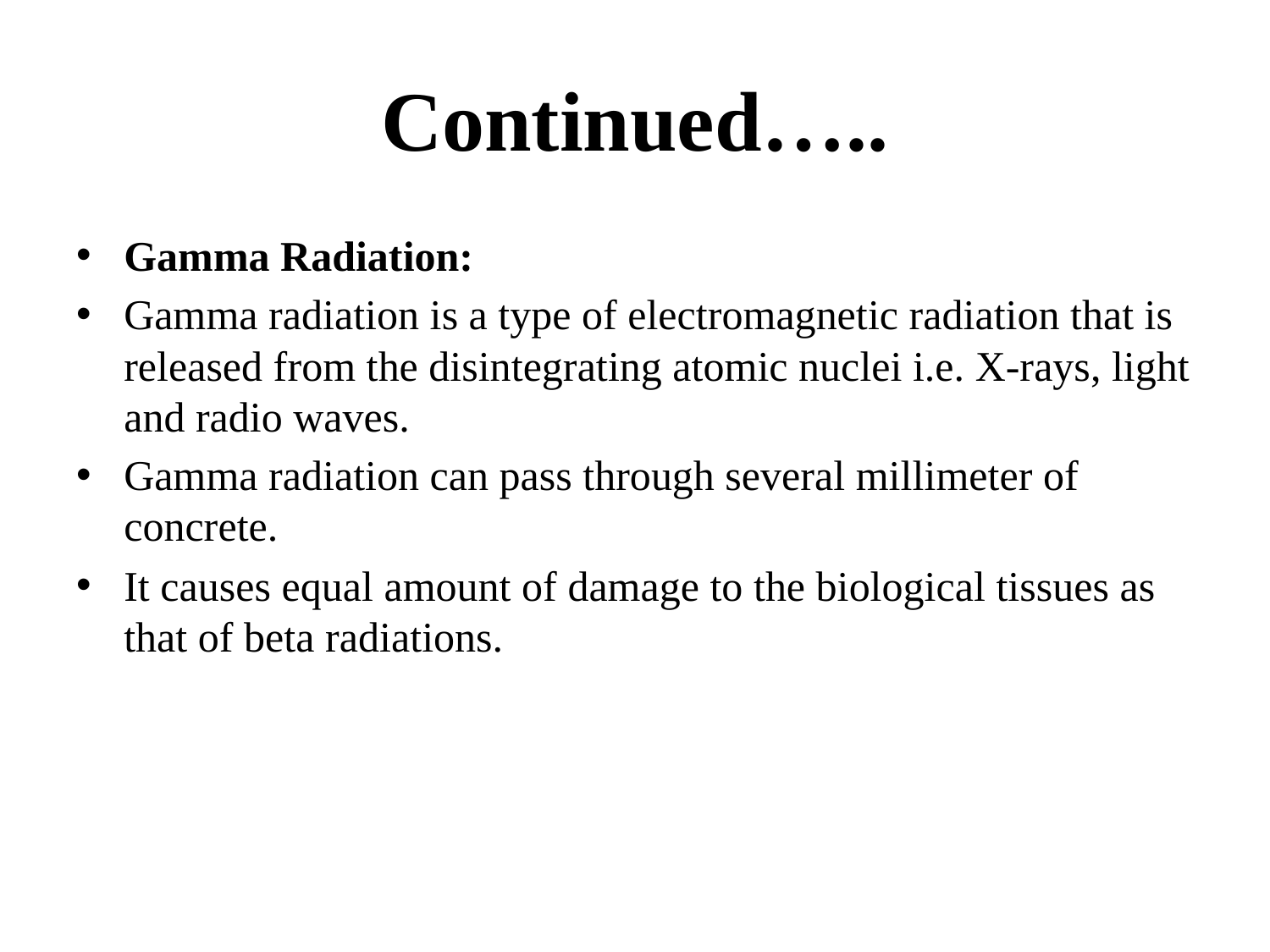

# Continued…..
Gamma Radiation:
Gamma radiation is a type of electromagnetic radiation that is released from the disintegrating atomic nuclei i.e. X-rays, light and radio waves.
Gamma radiation can pass through several millimeter of concrete.
It causes equal amount of damage to the biological tissues as that of beta radiations.